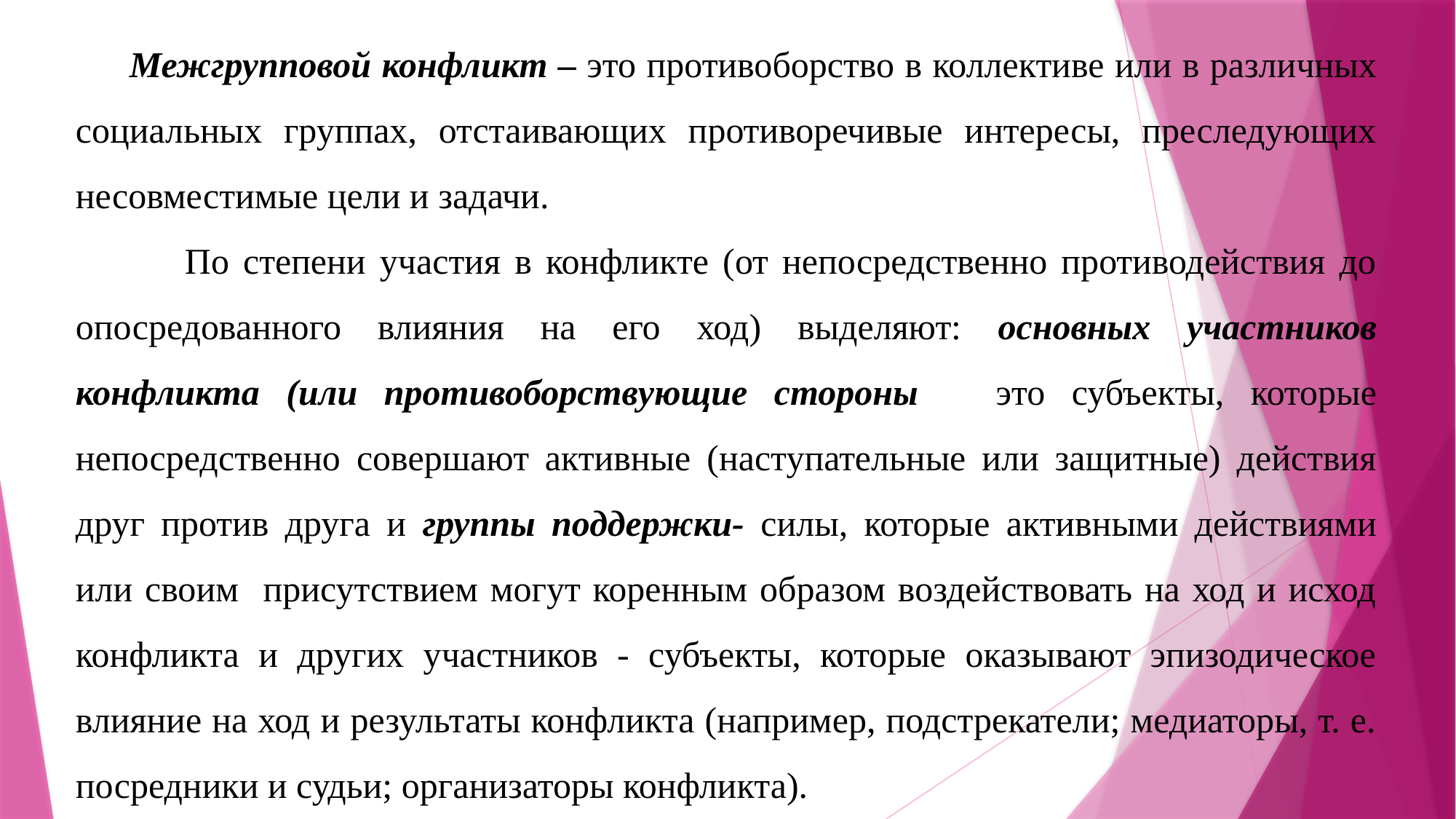

Межгрупповой конфликт – это противоборство в коллективе или в различных социальных группах, отстаивающих противоречивые интересы, преследующих несовместимые цели и задачи.
	По степени участия в конфликте (от непосредственно противодействия до опосредованного влияния на его ход) выделяют: основных участников конфликта (или противоборствующие стороны   это субъекты, которые непосредственно совершают активные (наступательные или защитные) действия друг против друга и группы поддержки- силы, которые активными действиями или своим  присутствием могут коренным образом воздействовать на ход и исход конфликта и других участников - субъекты, которые оказывают эпизодическое влияние на ход и результаты конфликта (например, подстрекатели; медиаторы, т. е. посредники и судьи; организаторы конфликта).